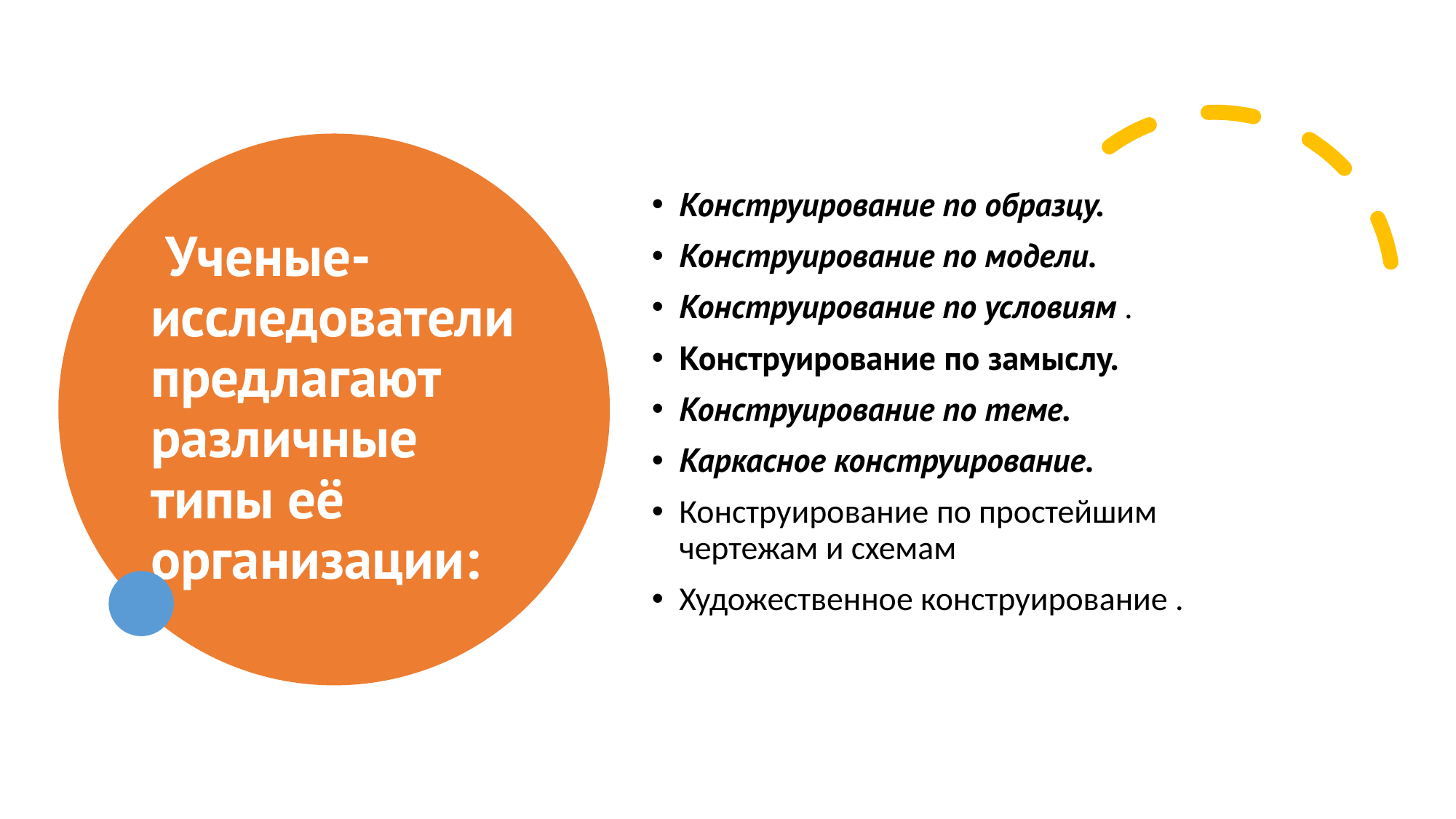

# Ученые-исследователи предлагают различные типы её организации:
Конструирование по образцу.
Конструирование по модели.
Конструирование по условиям .
Конструирование по замыслу.
Конструирование по теме.
Каркасное конструирование.
Конструирование по простейшим чертежам и схемам
Художественное конструирование .